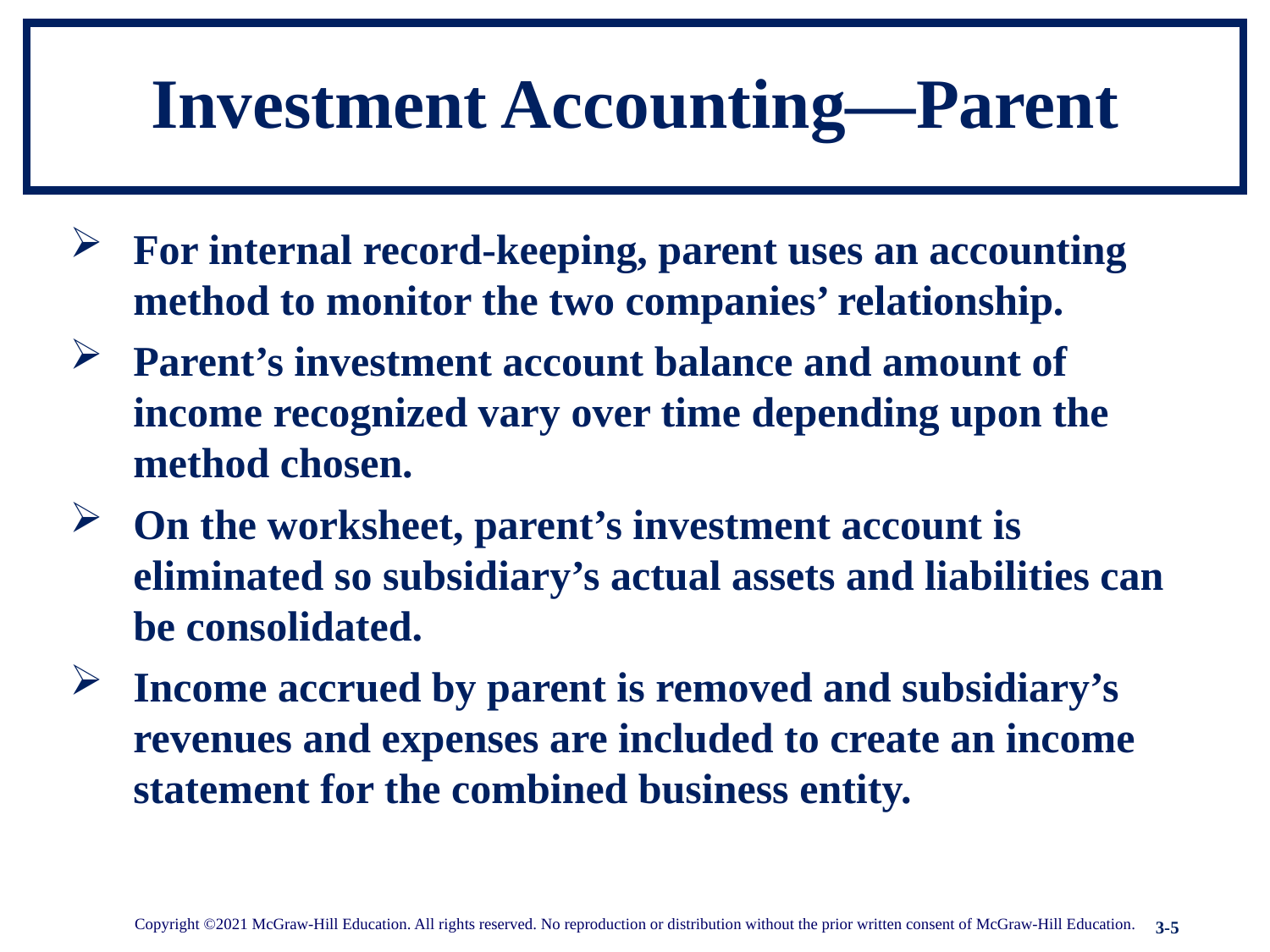

# Investment Accounting—Parent
For internal record-keeping, parent uses an accounting method to monitor the two companies’ relationship.
Parent’s investment account balance and amount of income recognized vary over time depending upon the method chosen.
On the worksheet, parent’s investment account is eliminated so subsidiary’s actual assets and liabilities can be consolidated.
Income accrued by parent is removed and subsidiary’s revenues and expenses are included to create an income statement for the combined business entity.
Copyright ©2021 McGraw-Hill Education. All rights reserved. No reproduction or distribution without the prior written consent of McGraw-Hill Education.
3-5